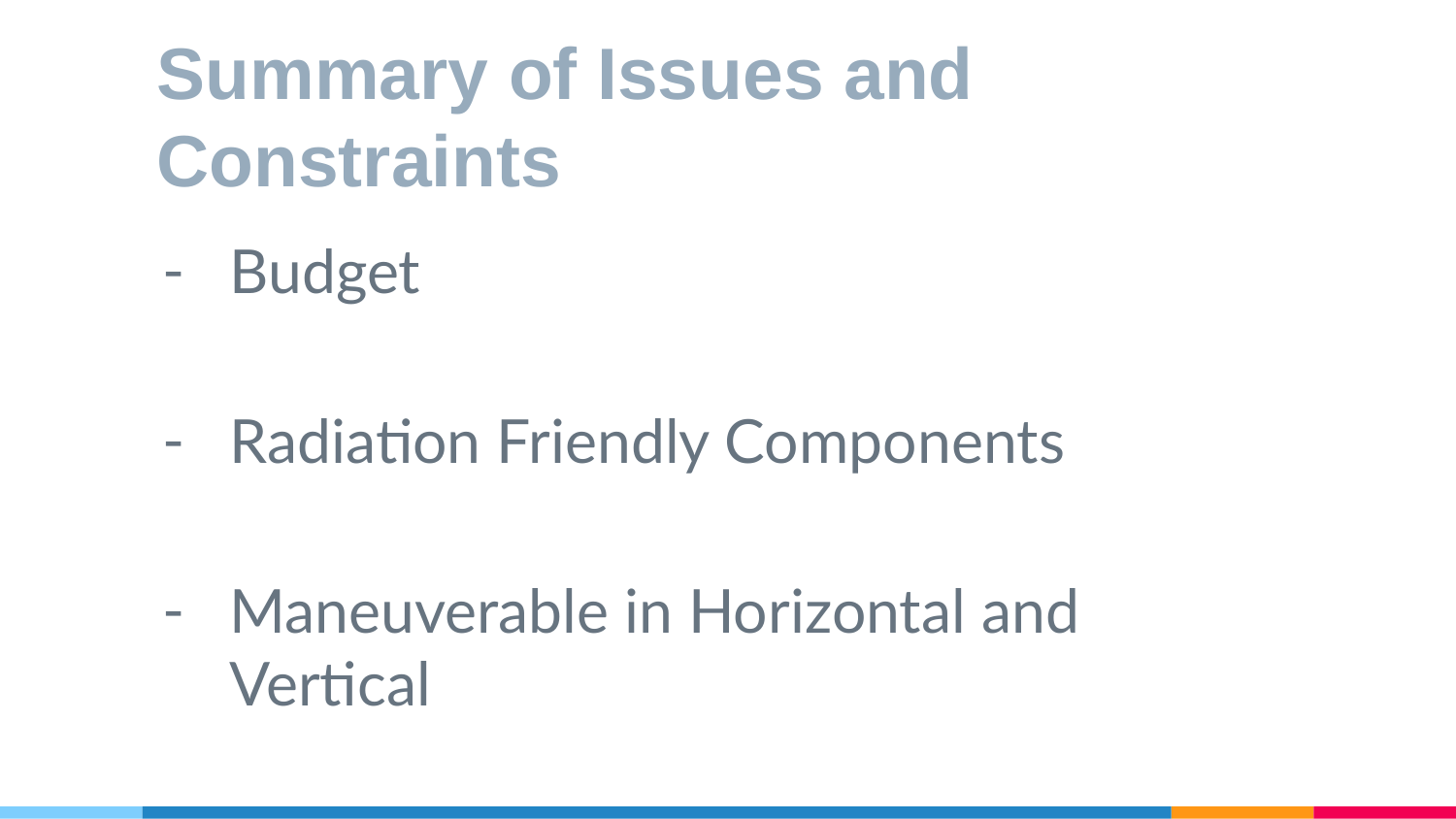

# Summary of Issues and Constraints
Budget

Radiation Friendly Components

Maneuverable in Horizontal and Vertical